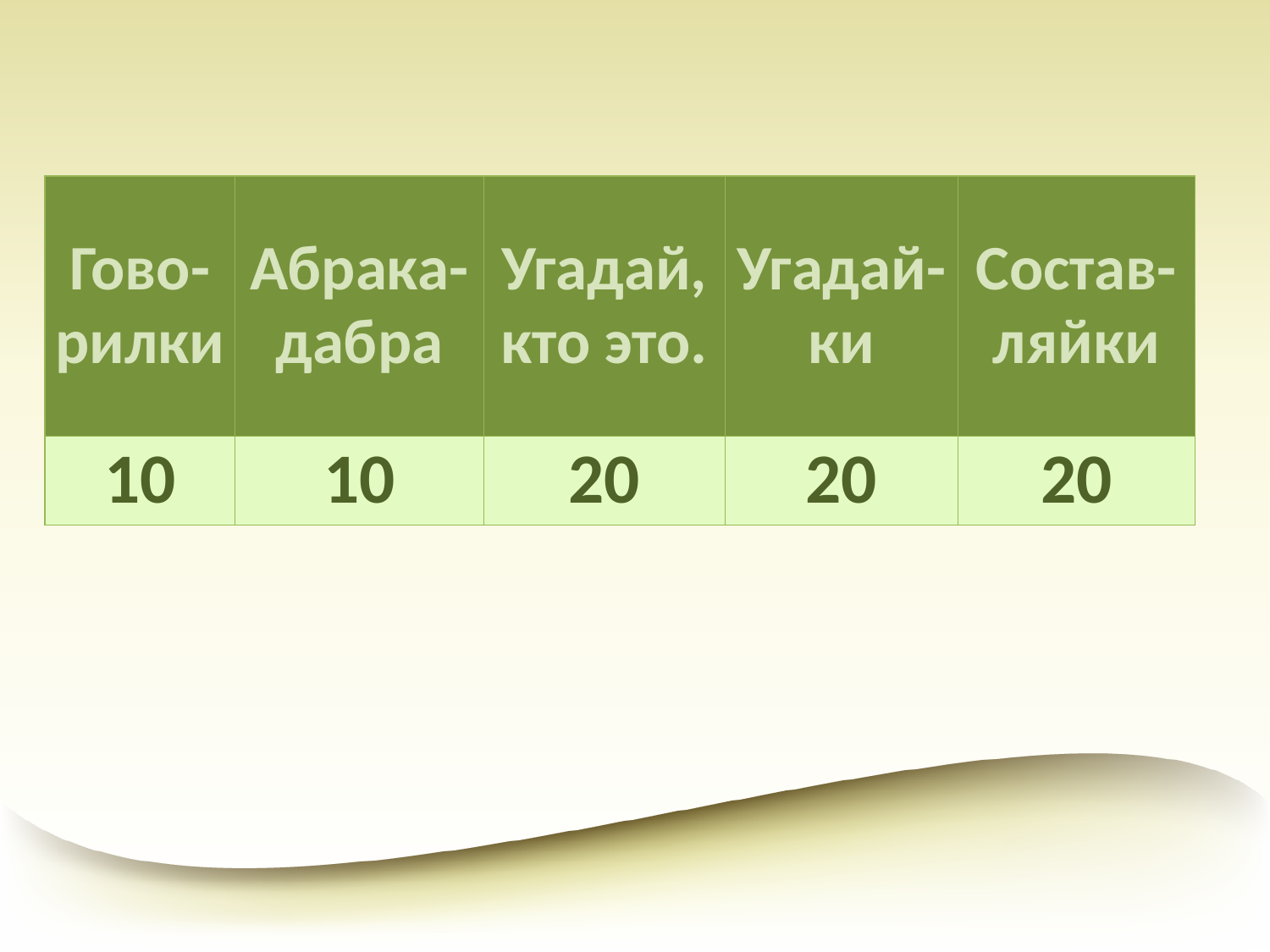

| Гово-рилки | Абрака-дабра | Угадай, кто это. | Угадай-ки | Состав-ляйки |
| --- | --- | --- | --- | --- |
| 10 | 10 | 20 | 20 | 20 |